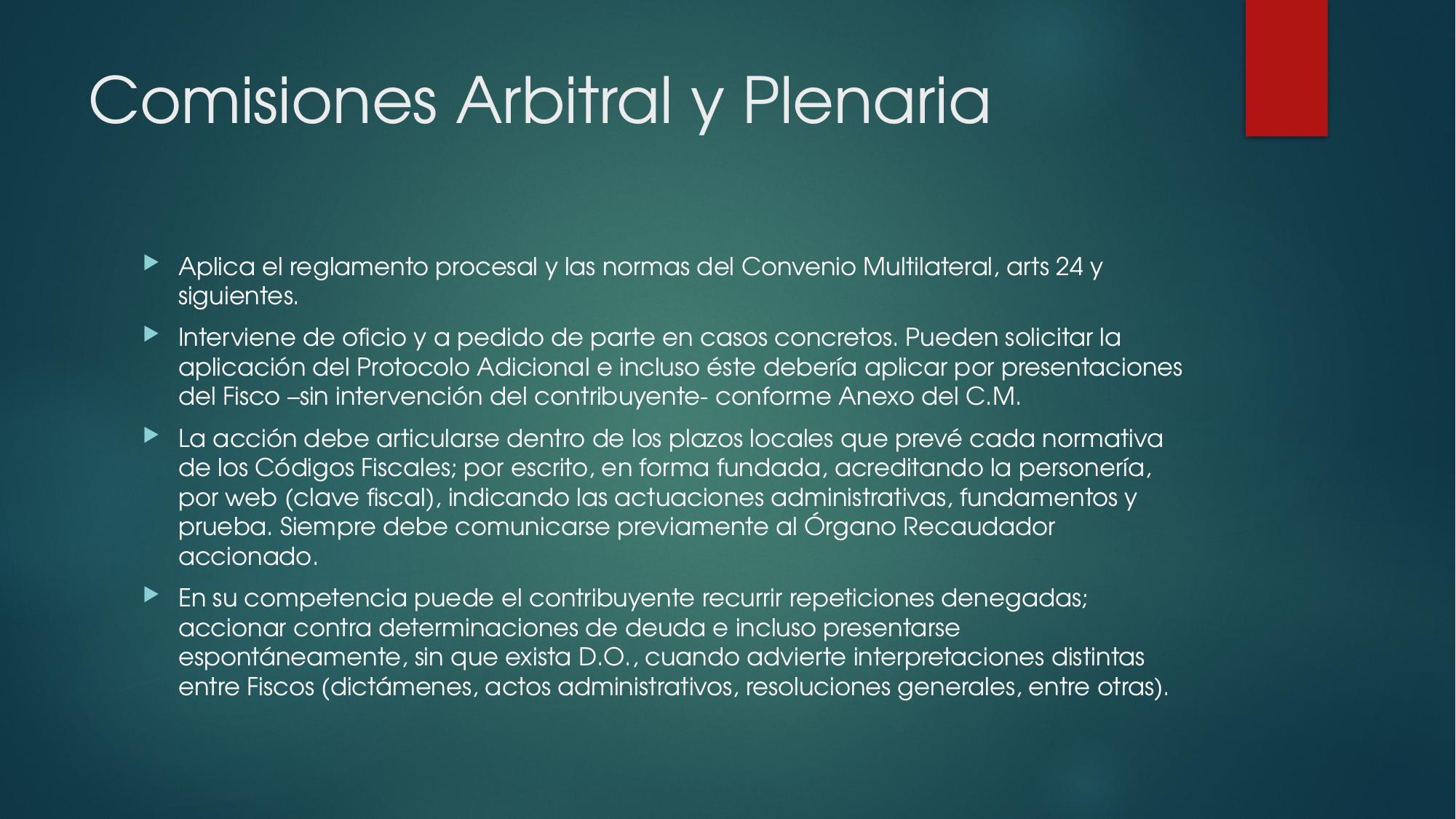

# Comisiones Arbitral y Plenaria
Aplica el reglamento procesal y las normas del Convenio Multilateral, arts 24 y siguientes.
Interviene de oficio y a pedido de parte en casos concretos. Pueden solicitar la aplicación del Protocolo Adicional e incluso éste debería aplicar por presentaciones del Fisco –sin intervención del contribuyente- conforme Anexo del C.M.
La acción debe articularse dentro de los plazos locales que prevé cada normativa de los Códigos Fiscales; por escrito, en forma fundada, acreditando la personería, por web (clave fiscal), indicando las actuaciones administrativas, fundamentos y prueba. Siempre debe comunicarse previamente al Órgano Recaudador accionado.
En su competencia puede el contribuyente recurrir repeticiones denegadas; accionar contra determinaciones de deuda e incluso presentarse espontáneamente, sin que exista D.O., cuando advierte interpretaciones distintas entre Fiscos (dictámenes, actos administrativos, resoluciones generales, entre otras).